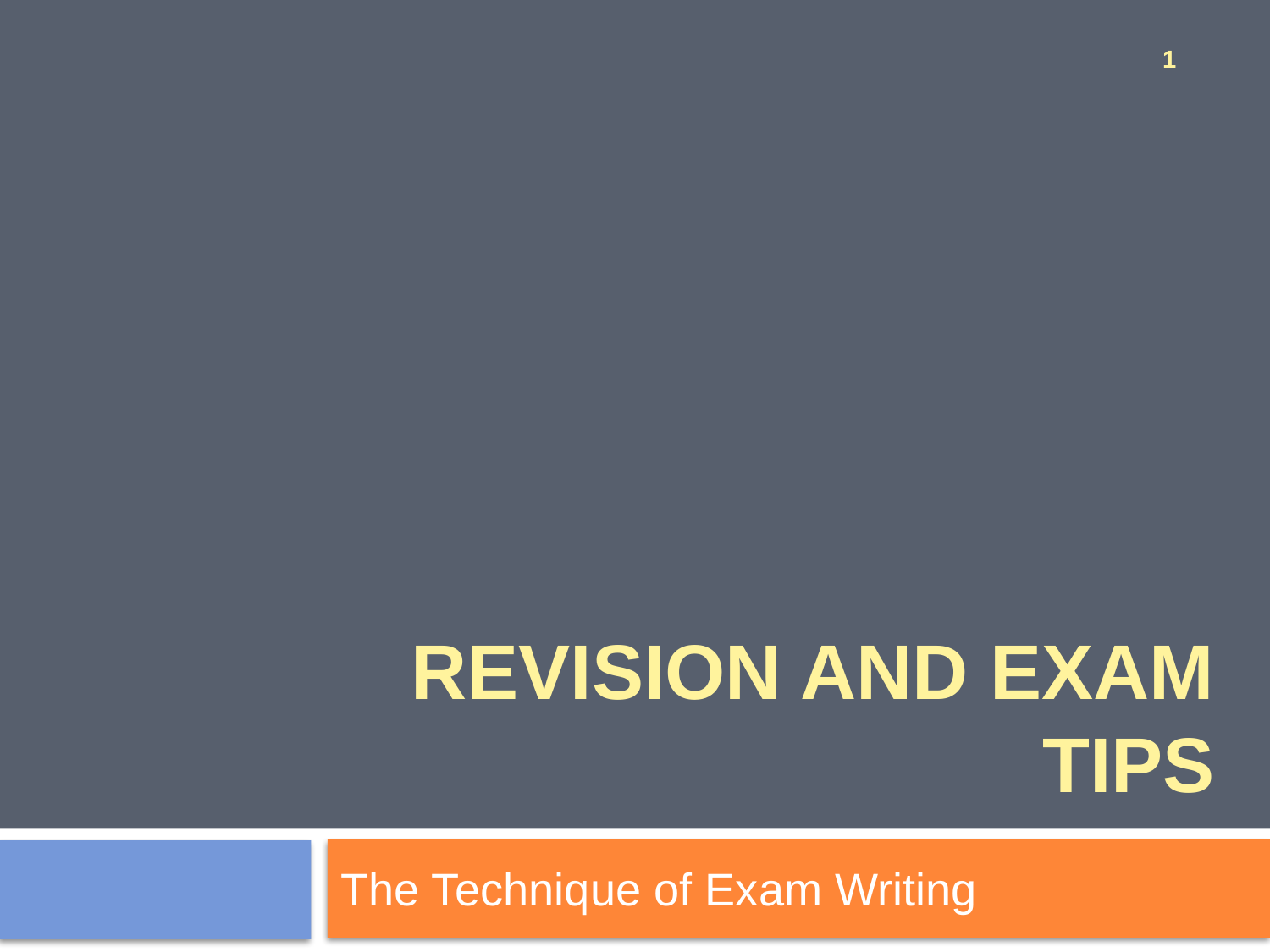

1
# Revision and exam tips
The Technique of Exam Writing